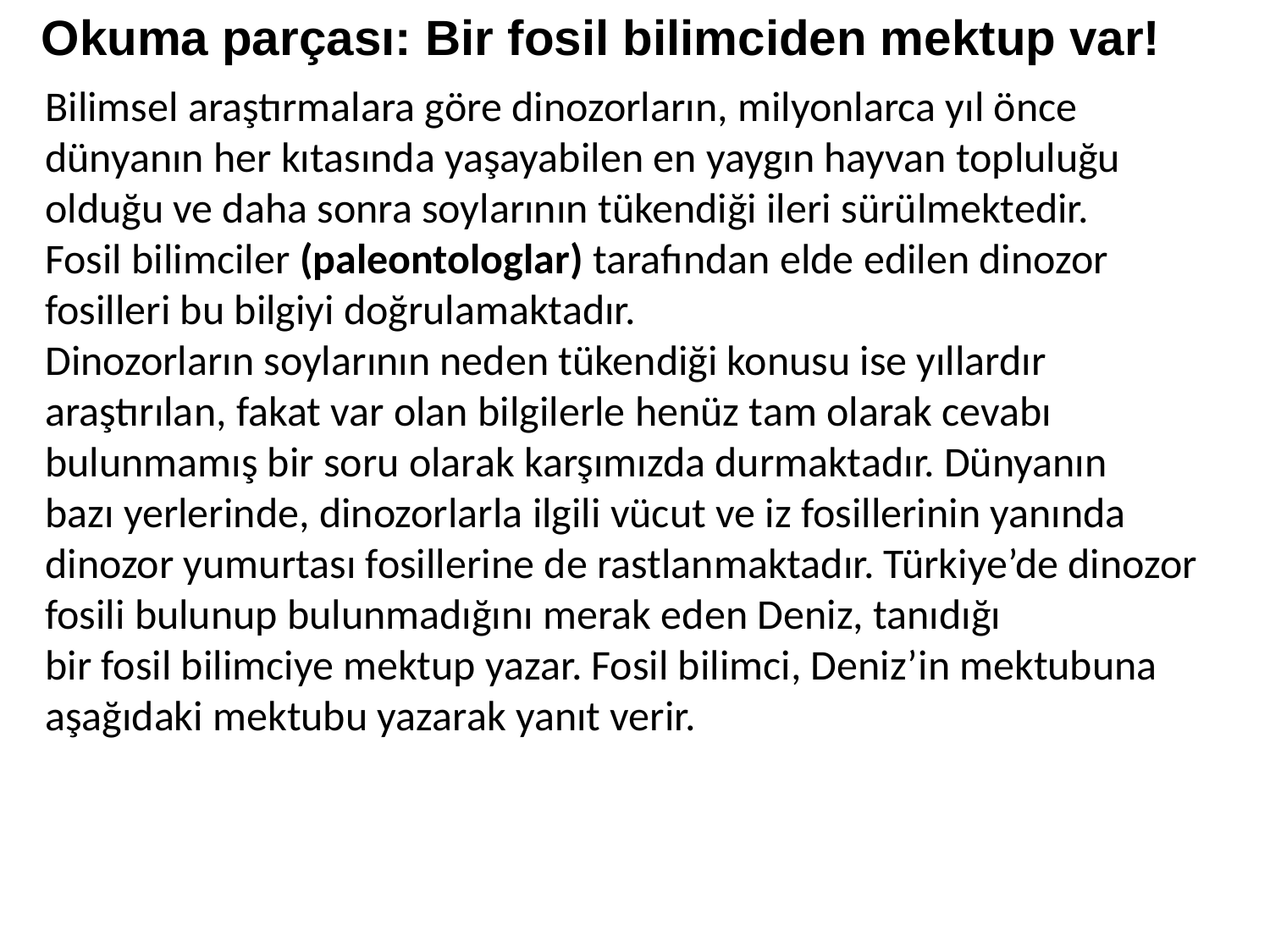

Okuma parçası: Bir fosil bilimciden mektup var!
Bilimsel araştırmalara göre dinozorların, milyonlarca yıl önce dünyanın her kıtasında yaşayabilen en yaygın hayvan topluluğu olduğu ve daha sonra soylarının tükendiği ileri sürülmektedir.
Fosil bilimciler (paleontologlar) tarafından elde edilen dinozor fosilleri bu bilgiyi doğrulamaktadır.
Dinozorların soylarının neden tükendiği konusu ise yıllardır araştırılan, fakat var olan bilgilerle henüz tam olarak cevabı bulunmamış bir soru olarak karşımızda durmaktadır. Dünyanın
bazı yerlerinde, dinozorlarla ilgili vücut ve iz fosillerinin yanında dinozor yumurtası fosillerine de rastlanmaktadır. Türkiye’de dinozor fosili bulunup bulunmadığını merak eden Deniz, tanıdığı
bir fosil bilimciye mektup yazar. Fosil bilimci, Deniz’in mektubuna aşağıdaki mektubu yazarak yanıt verir.